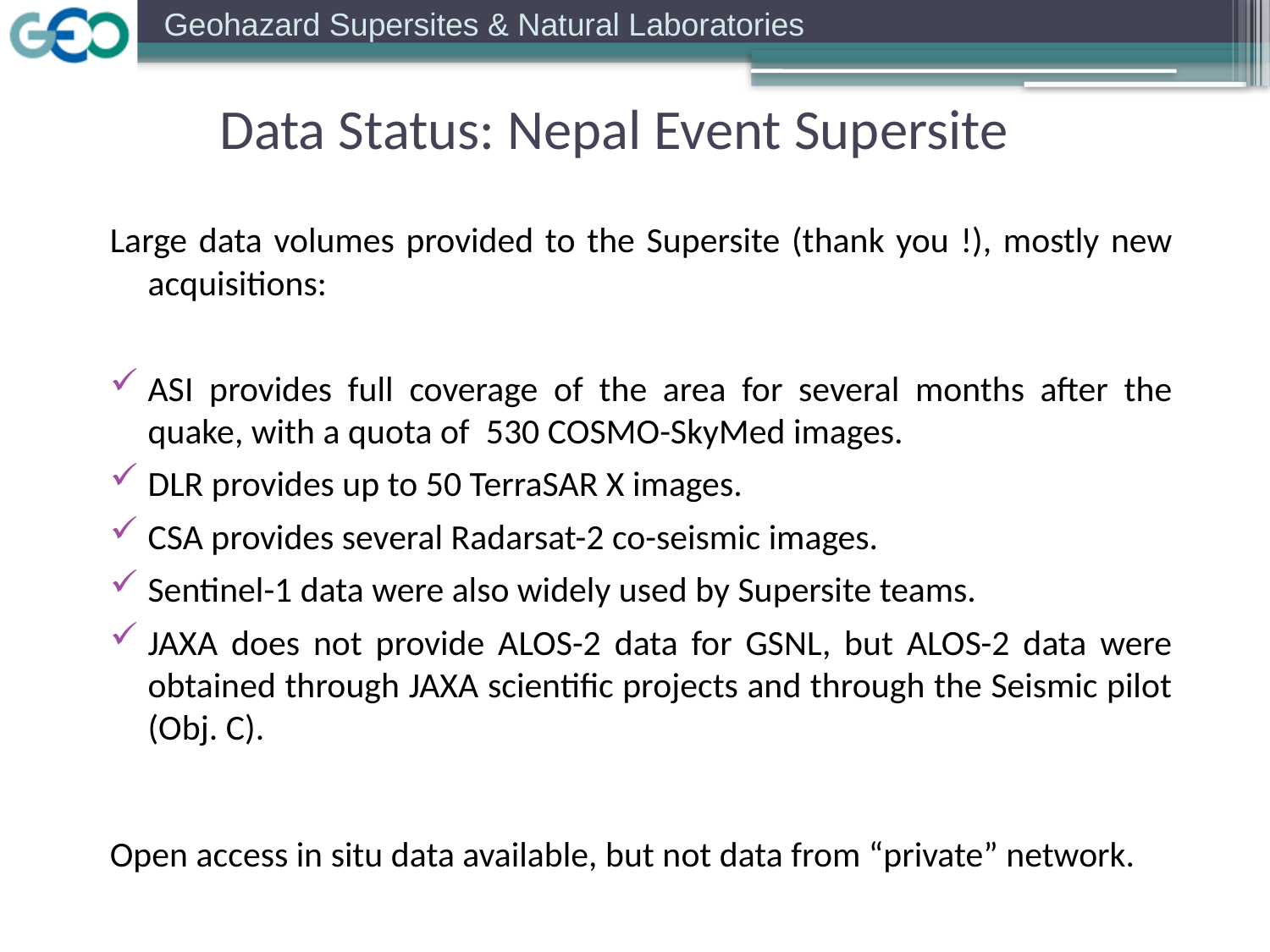

Data Status: Nepal Event Supersite

Large data volumes provided to the Supersite (thank you !), mostly new acquisitions:

ASI provides full coverage of the area for several months after the quake, with a quota of  530 COSMO-SkyMed images.
DLR provides up to 50 TerraSAR X images.
CSA provides several Radarsat-2 co-seismic images.
Sentinel-1 data were also widely used by Supersite teams.
JAXA does not provide ALOS-2 data for GSNL, but ALOS-2 data were obtained through JAXA scientific projects and through the Seismic pilot (Obj. C).

Open access in situ data available, but not data from “private” network.